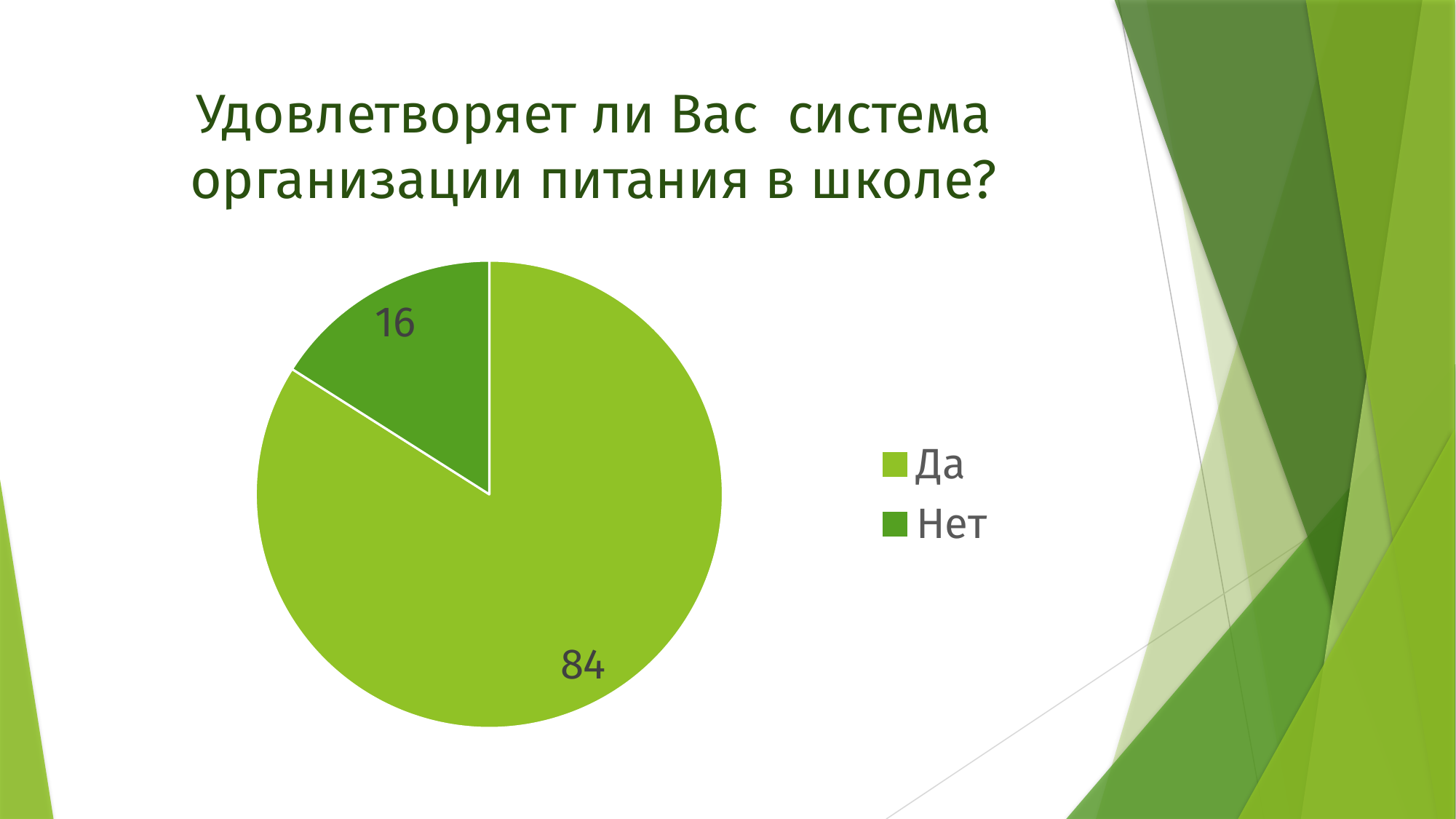

# Удовлетворяет ли Вас  система организации питания в школе?

### Chart

| Category | Столбец1 |
|---|---|
| Да | 84.0 |
| Нет | 16.0 |